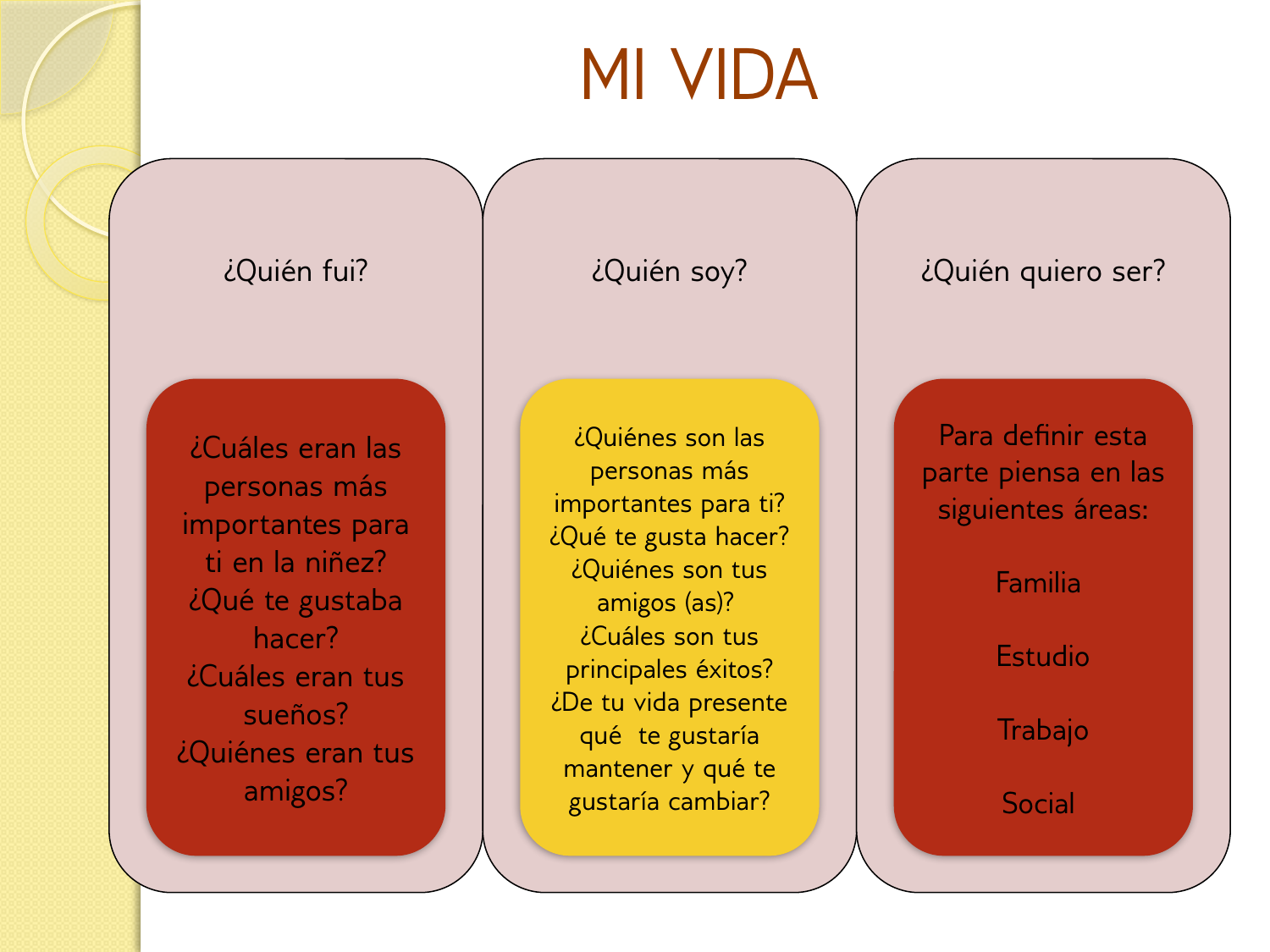

# MI VIDA
¿Quién fui?
¿Cuáles eran las personas más importantes para ti en la niñez?
¿Qué te gustaba hacer?
¿Cuáles eran tus sueños?
¿Quiénes eran tus amigos?
¿Quién soy?
¿Quiénes son las personas más importantes para ti?
¿Qué te gusta hacer?
¿Quiénes son tus amigos (as)?
¿Cuáles son tus principales éxitos?
¿De tu vida presente qué  te gustaría mantener y qué te gustaría cambiar?
¿Quién quiero ser?
Para definir esta parte piensa en las siguientes áreas:
Familia
Estudio
Trabajo
Social